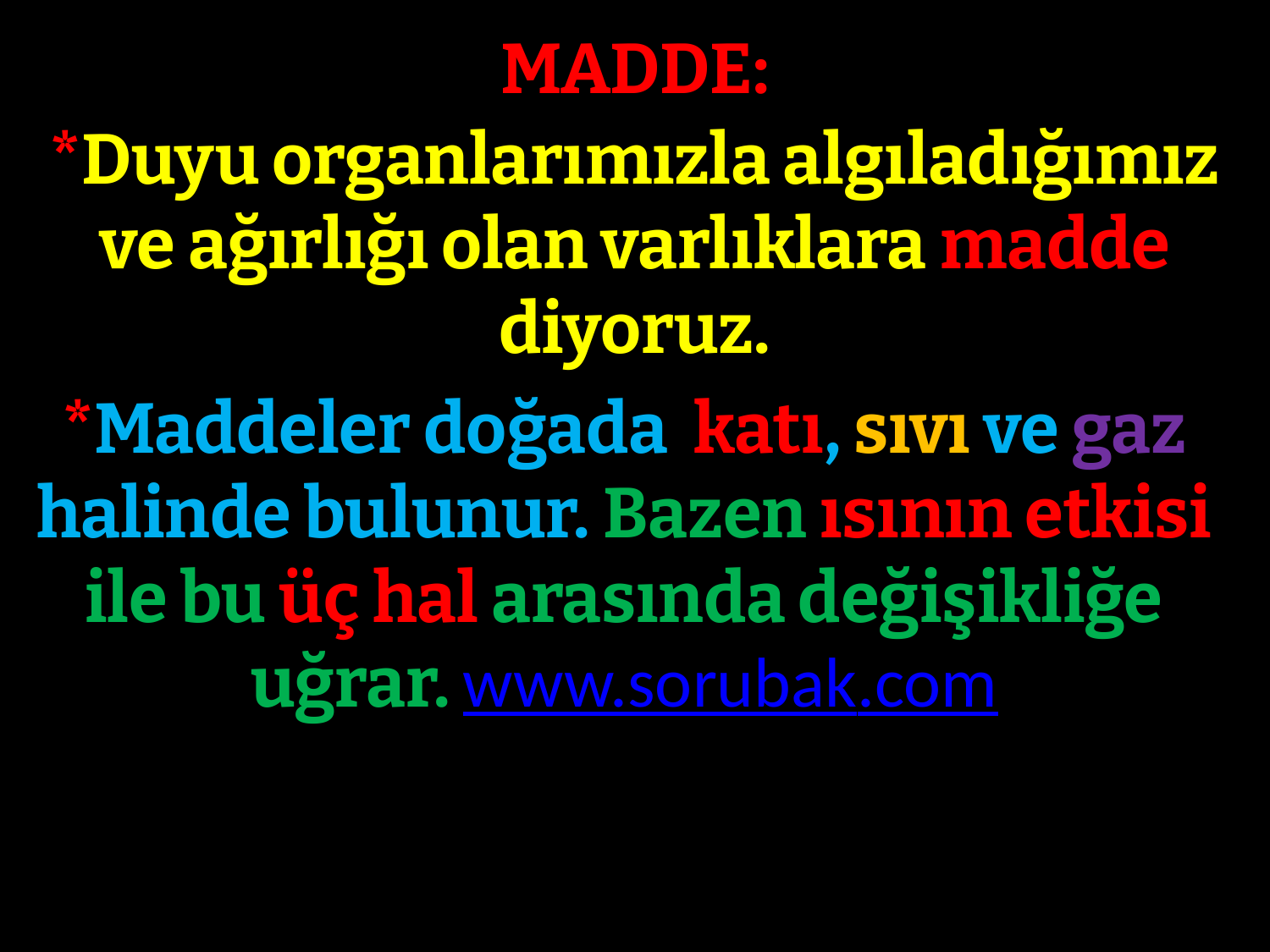

MADDE:
*Duyu organlarımızla algıladığımız ve ağırlığı olan varlıklara madde diyoruz.
#
*Maddeler doğada  katı, sıvı ve gaz halinde bulunur. Bazen ısının etkisi ile bu üç hal arasında değişikliğe uğrar. www.sorubak.com